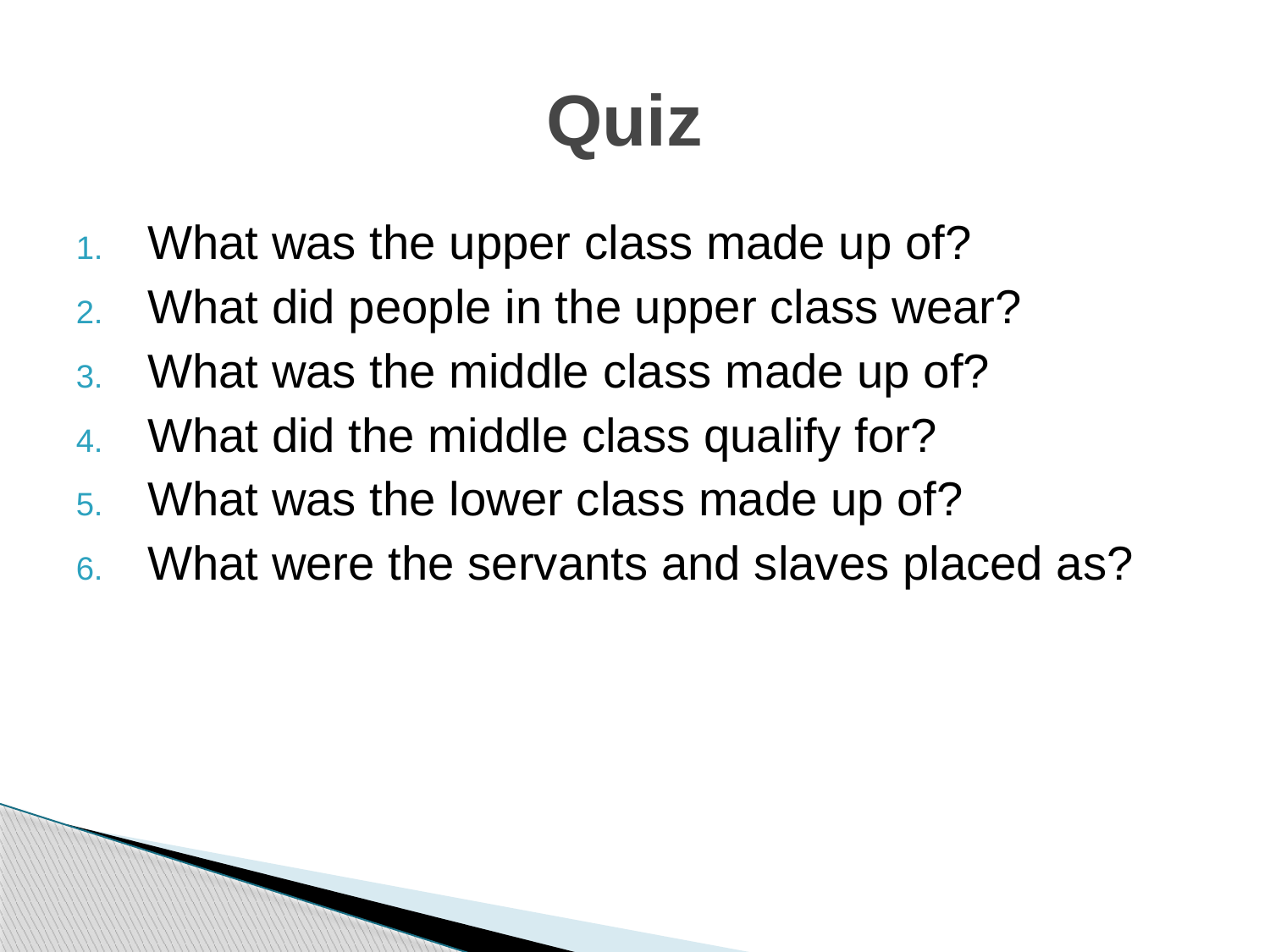

# Quiz
What was the upper class made up of?
What did people in the upper class wear?
What was the middle class made up of?
What did the middle class qualify for?
What was the lower class made up of?
What were the servants and slaves placed as?